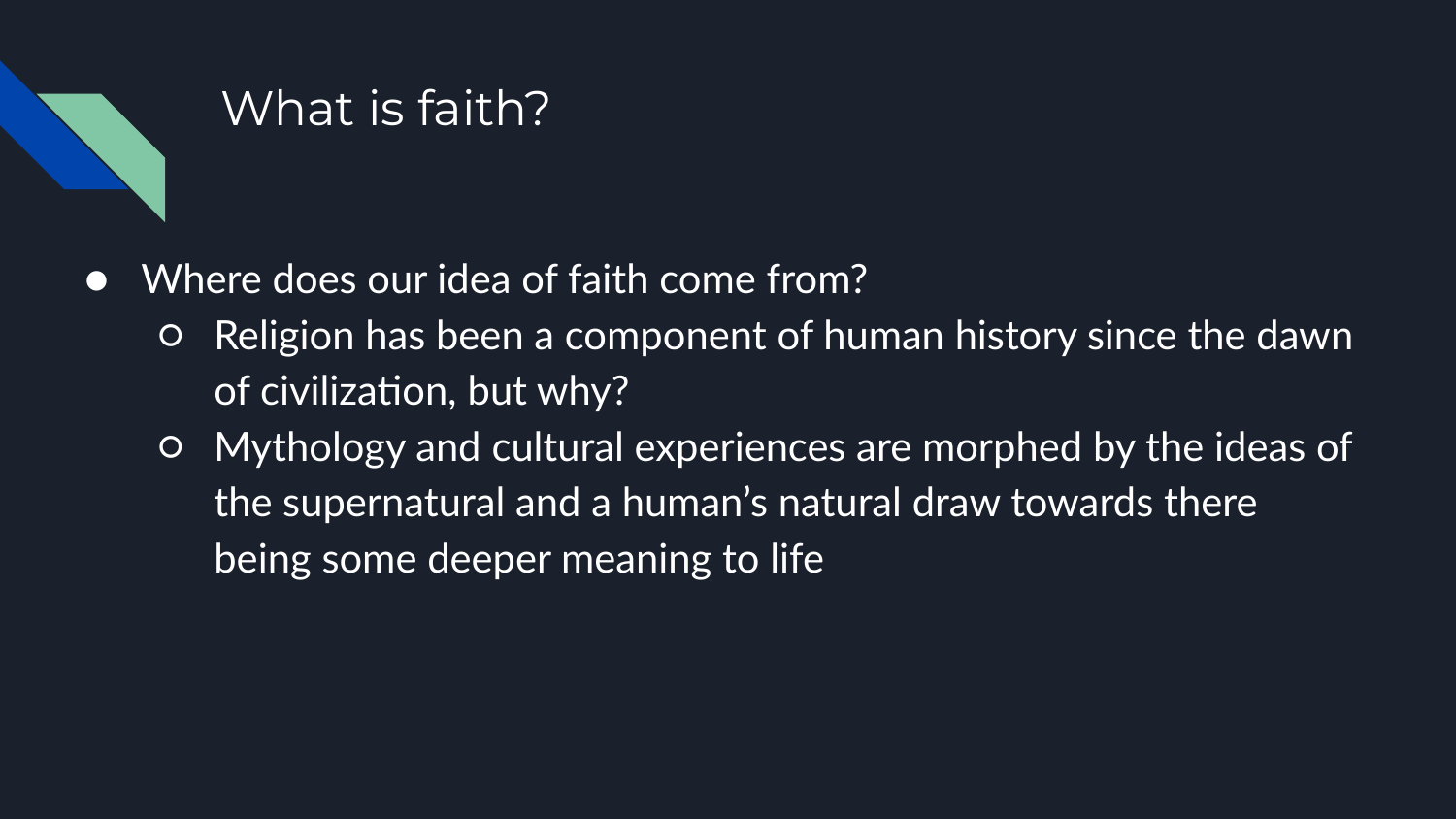

# What is faith?
Where does our idea of faith come from?
Religion has been a component of human history since the dawn of civilization, but why?
Mythology and cultural experiences are morphed by the ideas of the supernatural and a human’s natural draw towards there being some deeper meaning to life